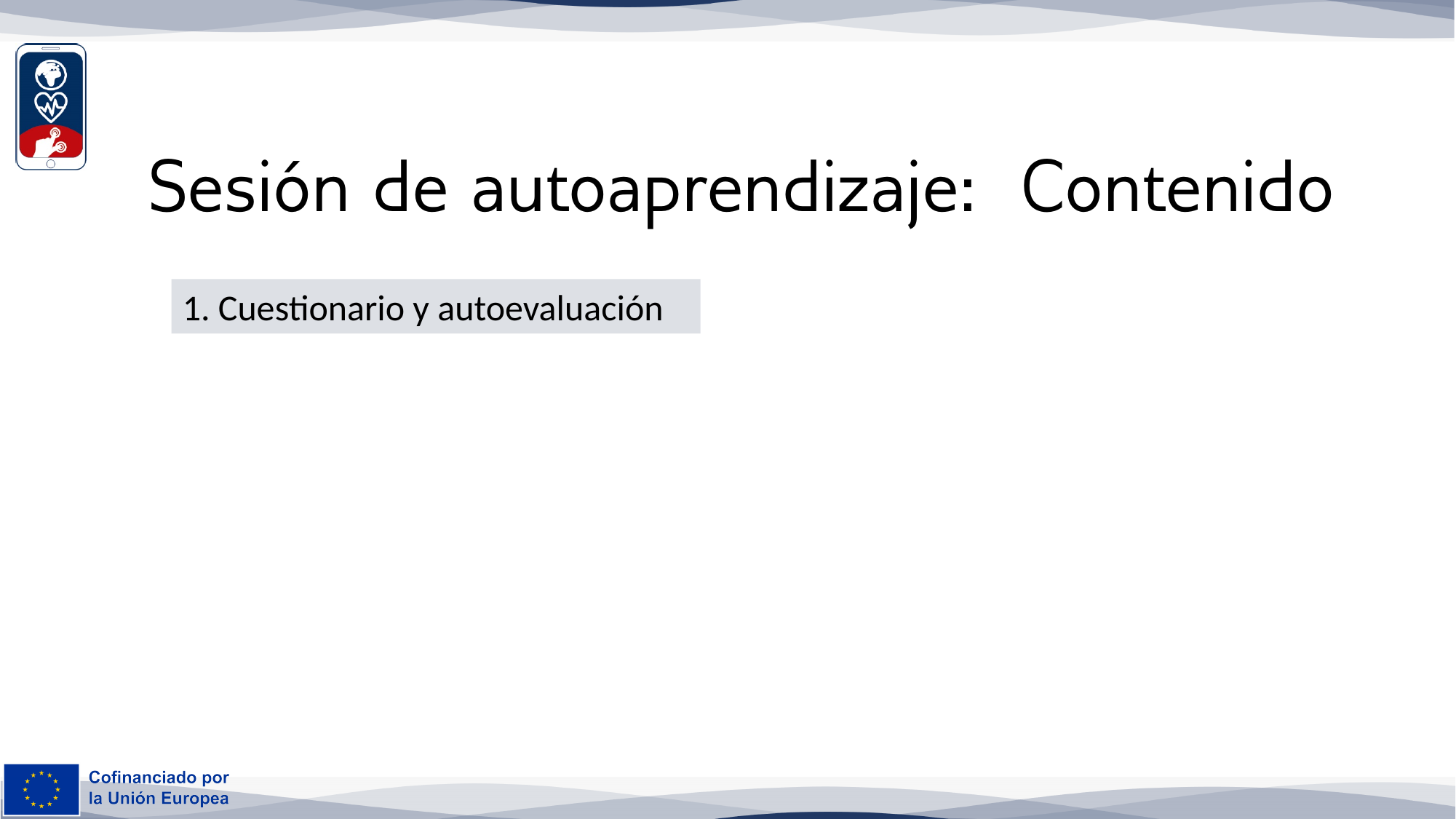

# Sesión de autoaprendizaje:  Contenido
1. Cuestionario y autoevaluación